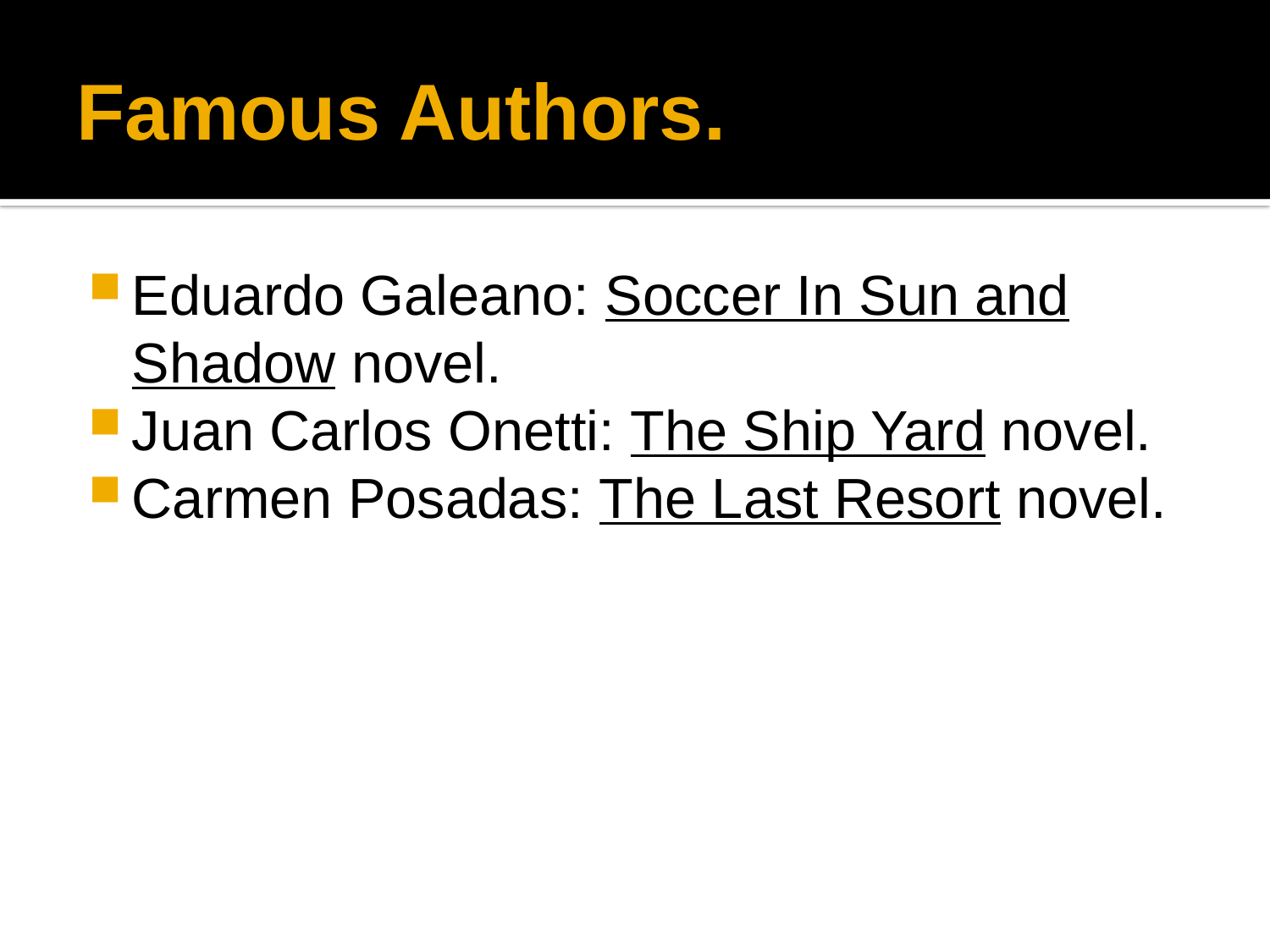

# Famous Authors.
Eduardo Galeano: Soccer In Sun and Shadow novel.
Juan Carlos Onetti: The Ship Yard novel.
Carmen Posadas: The Last Resort novel.